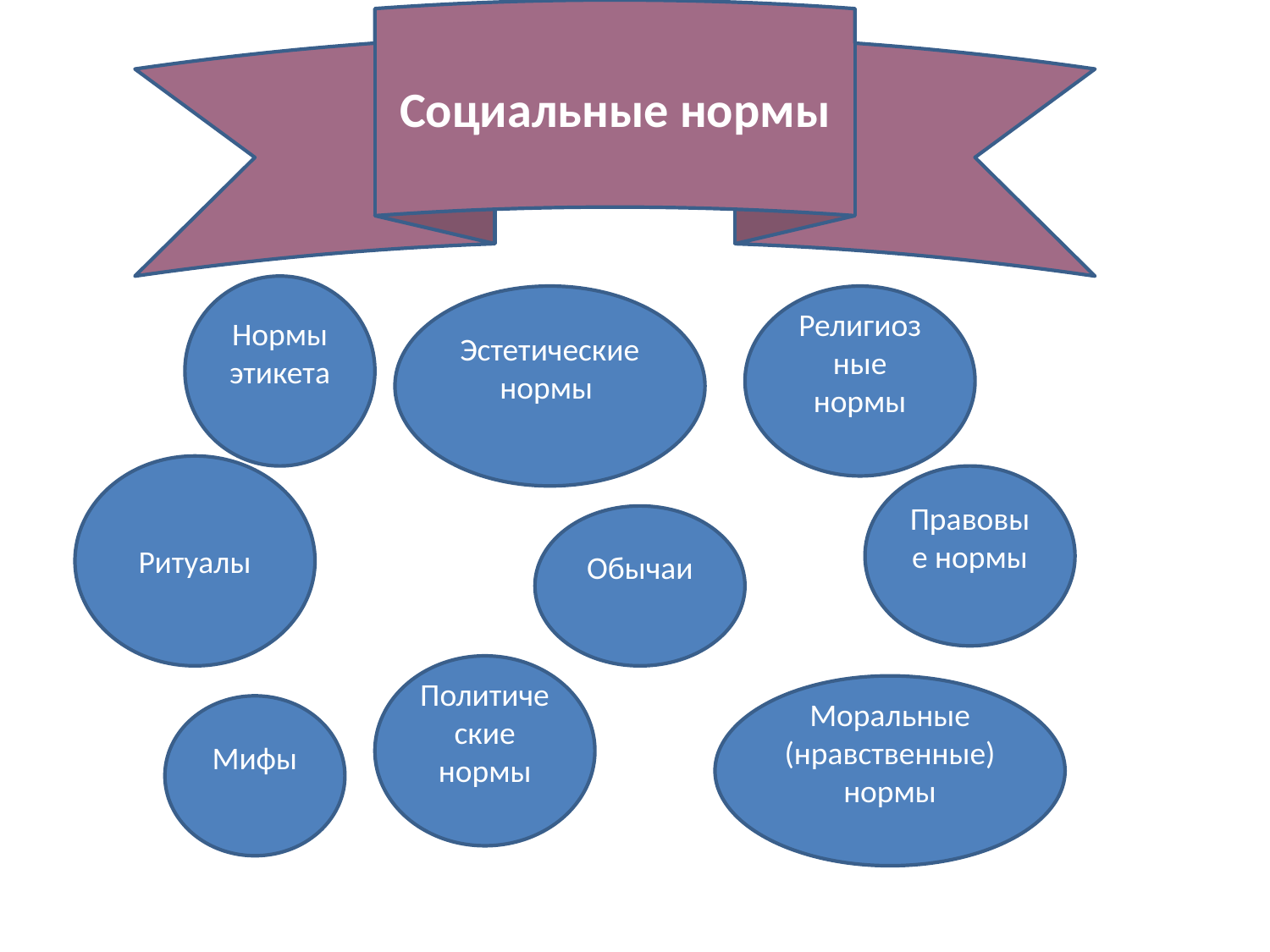

Социальные нормы
#

Нормы этикета

Эстетические нормы

Религиозные нормы

Ритуалы
Правовые нормы

Обычаи

Политические нормы

Моральные (нравственные) нормы

Мифы